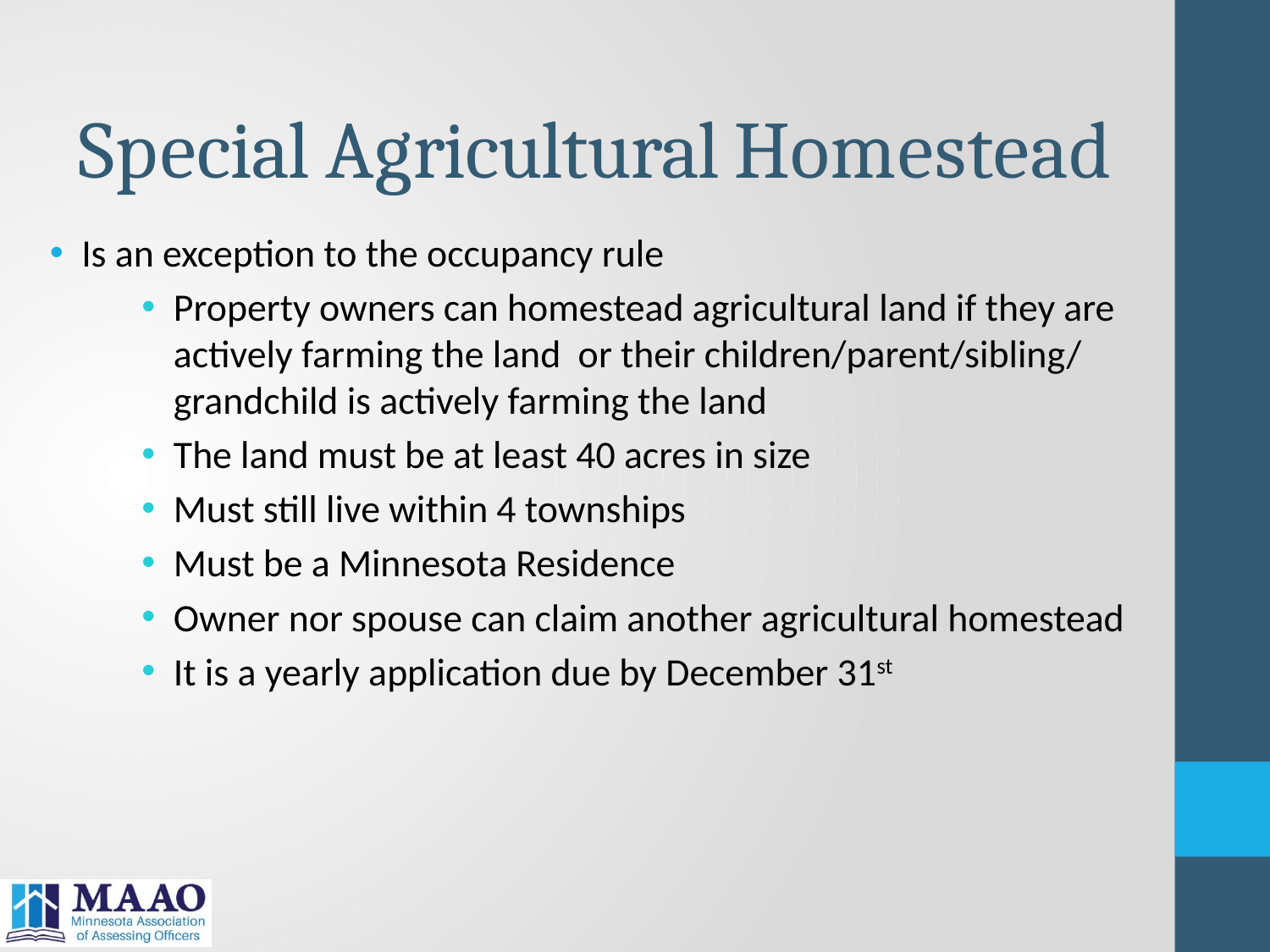

Special Agricultural Homestead
Is an exception to the occupancy rule
Property owners can homestead agricultural land if they are actively farming the land  or their children/parent/sibling/ grandchild is actively farming the land
The land must be at least 40 acres in size
Must still live within 4 townships
Must be a Minnesota Residence
Owner nor spouse can claim another agricultural homestead
It is a yearly application due by December 31st